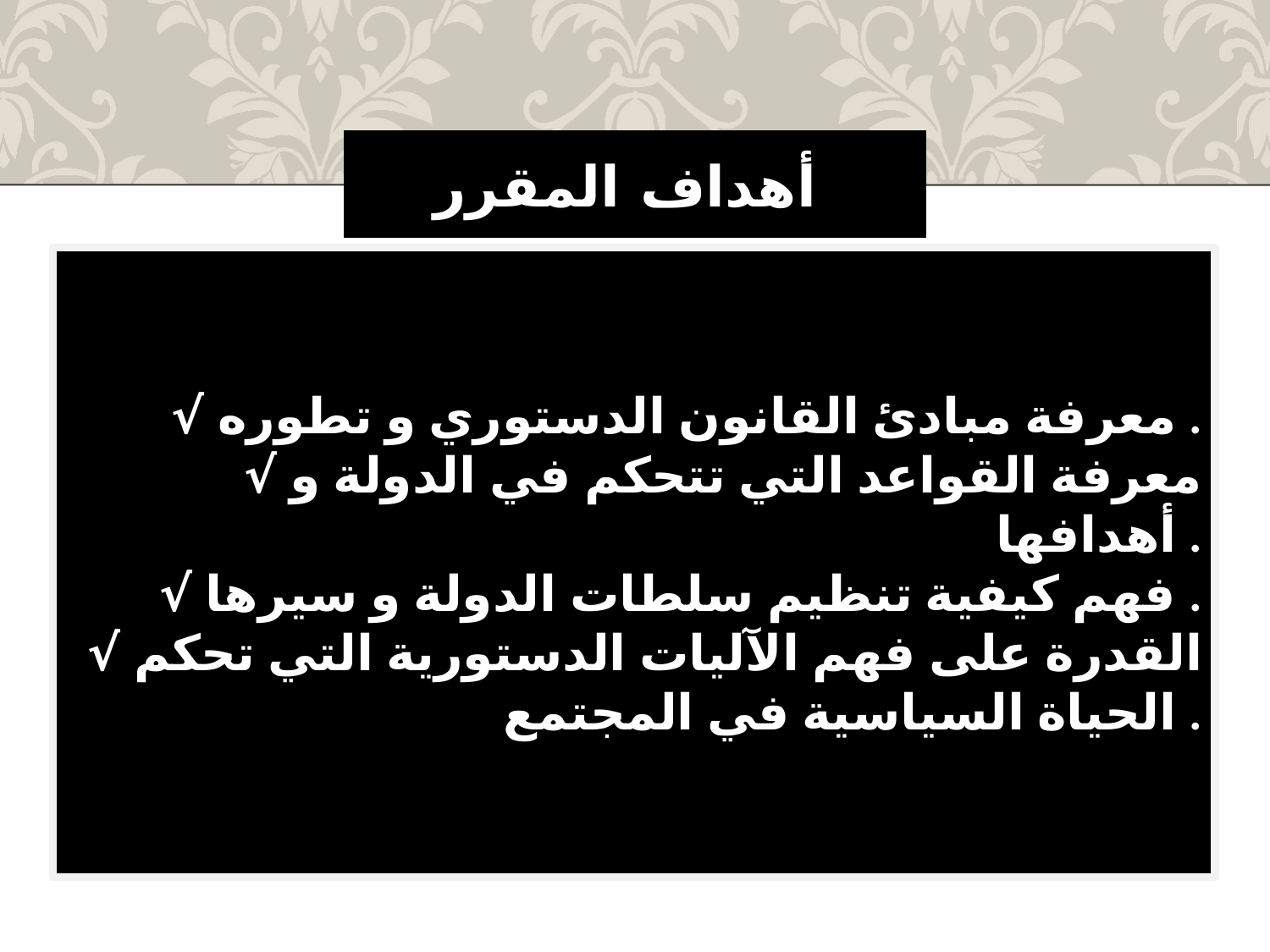

# أهداف المقرر
√ معرفة مبادئ القانون الدستوري و تطوره .
√ معرفة القواعد التي تتحكم في الدولة و أهدافها .
√ فهم كيفية تنظيم سلطات الدولة و سيرها .
√ القدرة على فهم الآليات الدستورية التي تحكم الحياة السياسية في المجتمع .